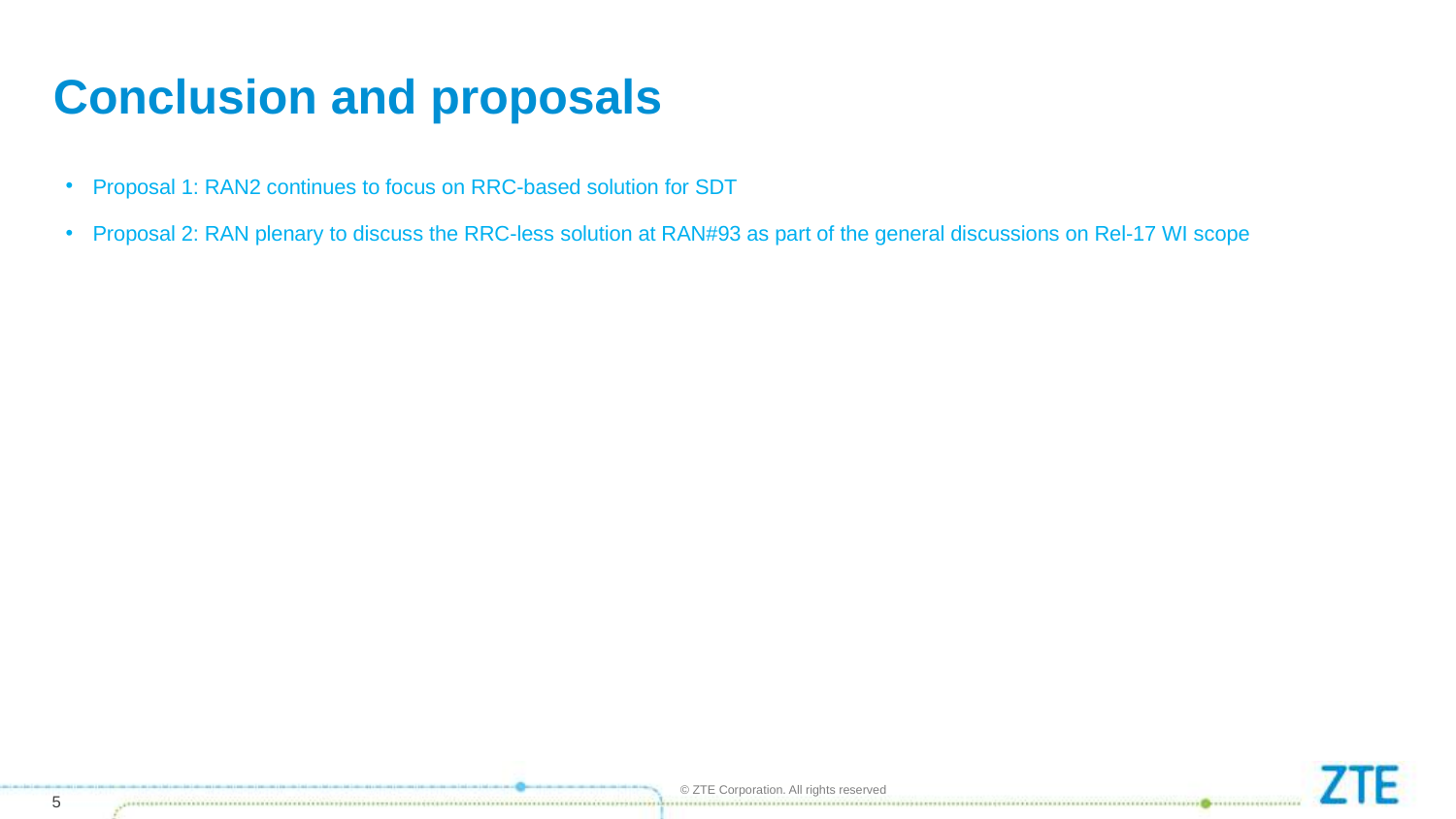

# Conclusion and proposals
Proposal 1: RAN2 continues to focus on RRC-based solution for SDT
Proposal 2: RAN plenary to discuss the RRC-less solution at RAN#93 as part of the general discussions on Rel-17 WI scope